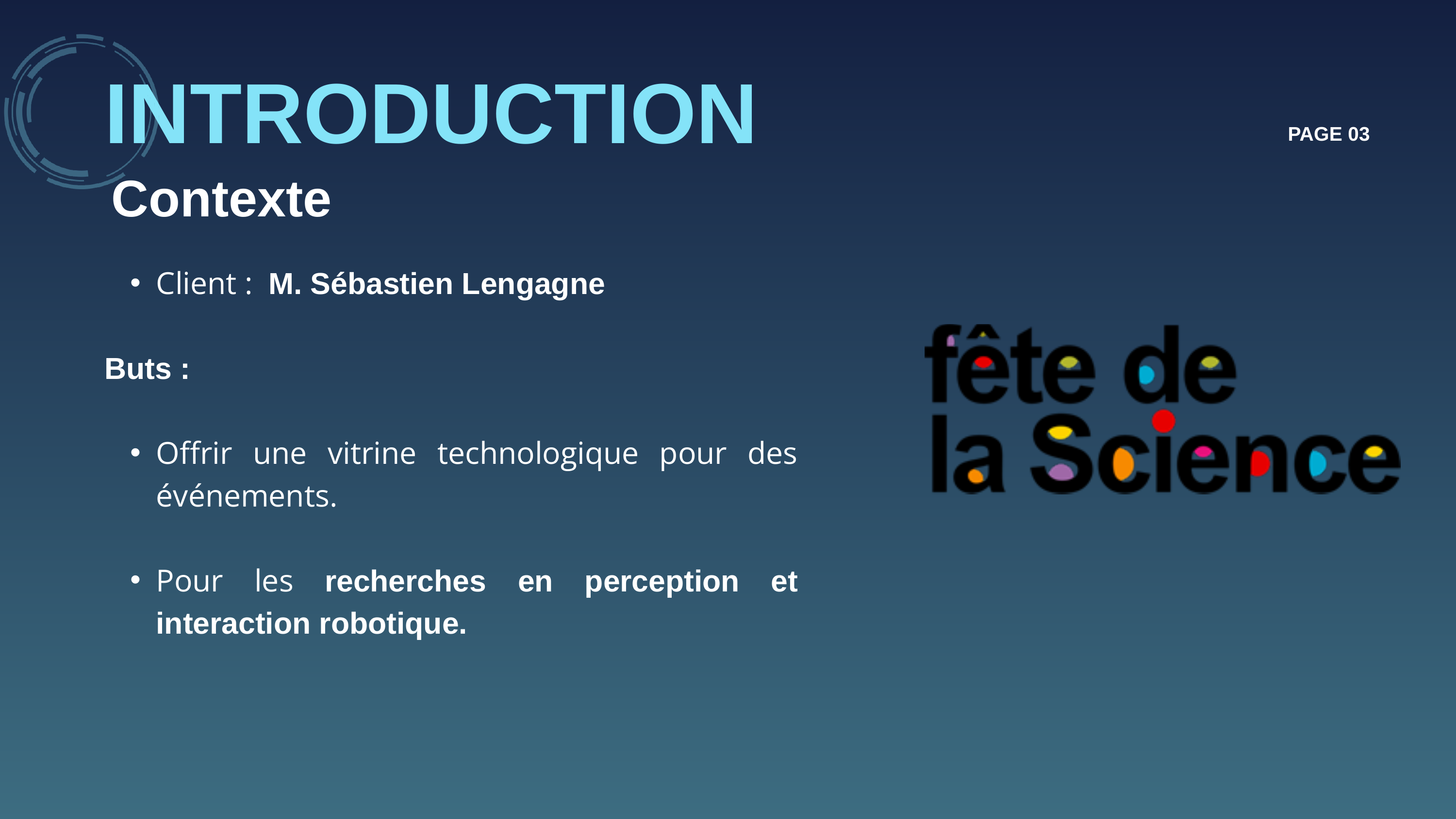

INTRODUCTION
PAGE 03
Contexte
Client :  M. Sébastien Lengagne

Buts :

Offrir une vitrine technologique pour des événements.

Pour les recherches en perception et interaction robotique.